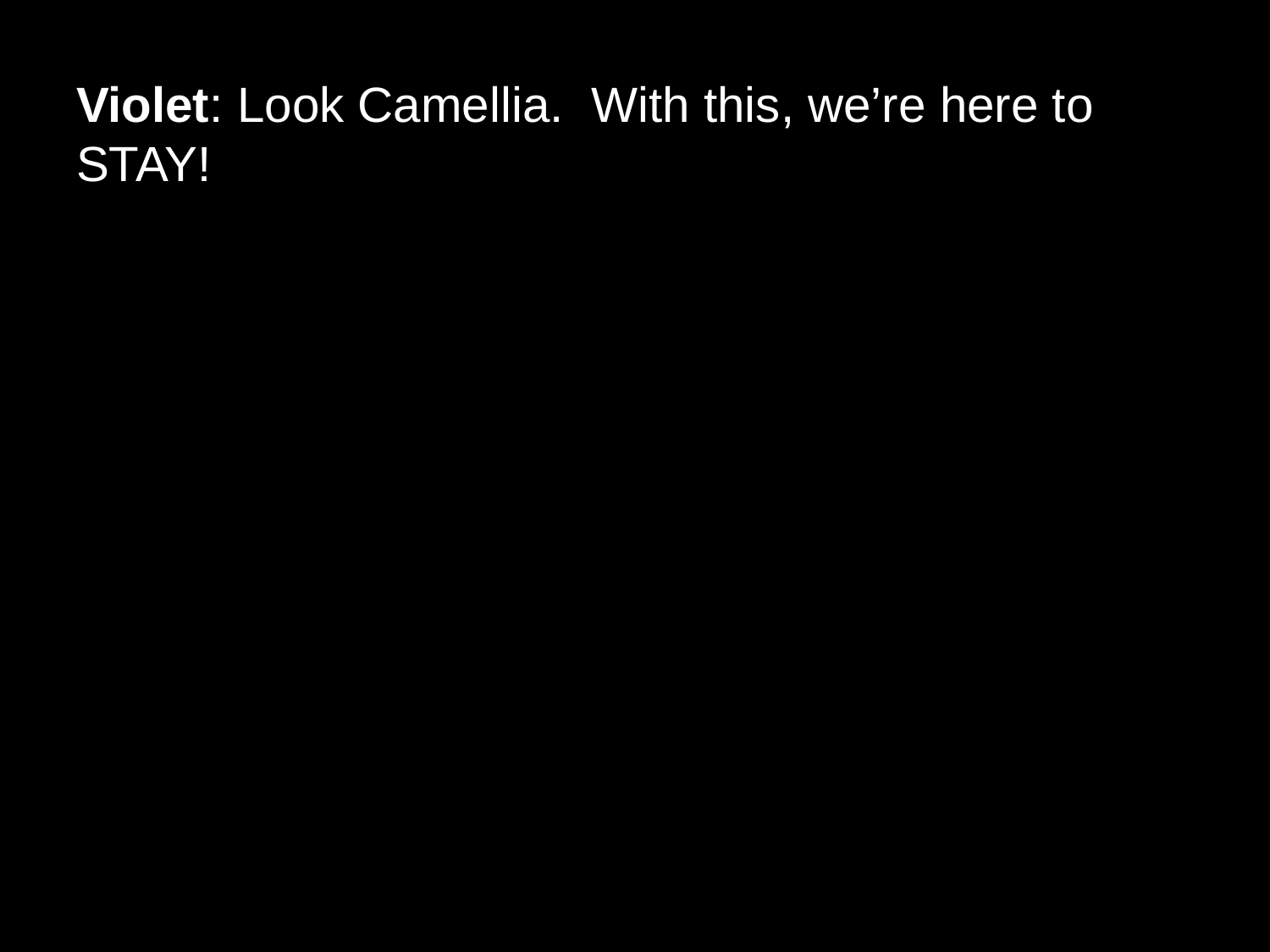

# Violet: Look Camellia.  With this, we’re here to STAY!